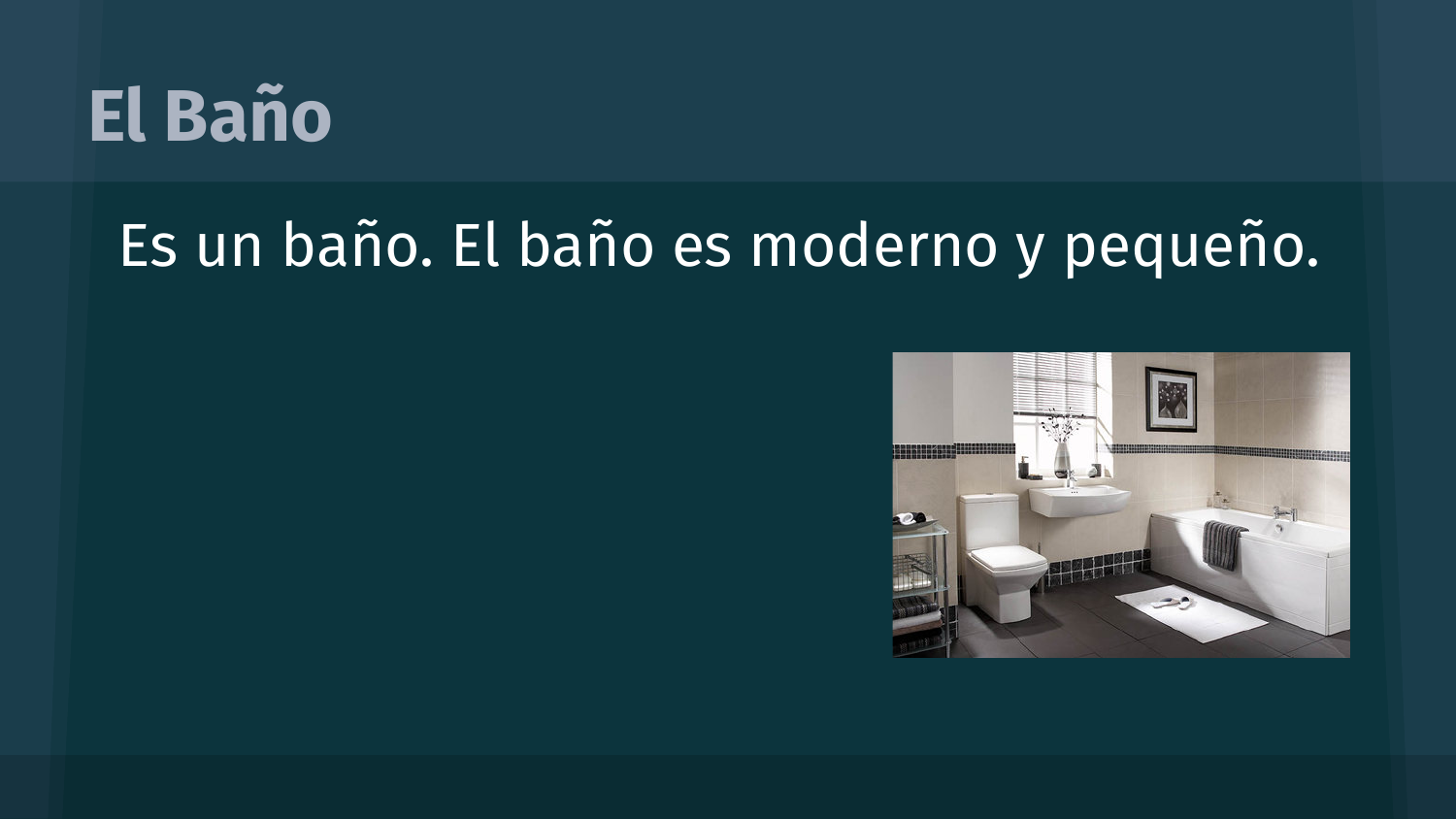

# El Baño
Es un baño. El baño es moderno y pequeño.